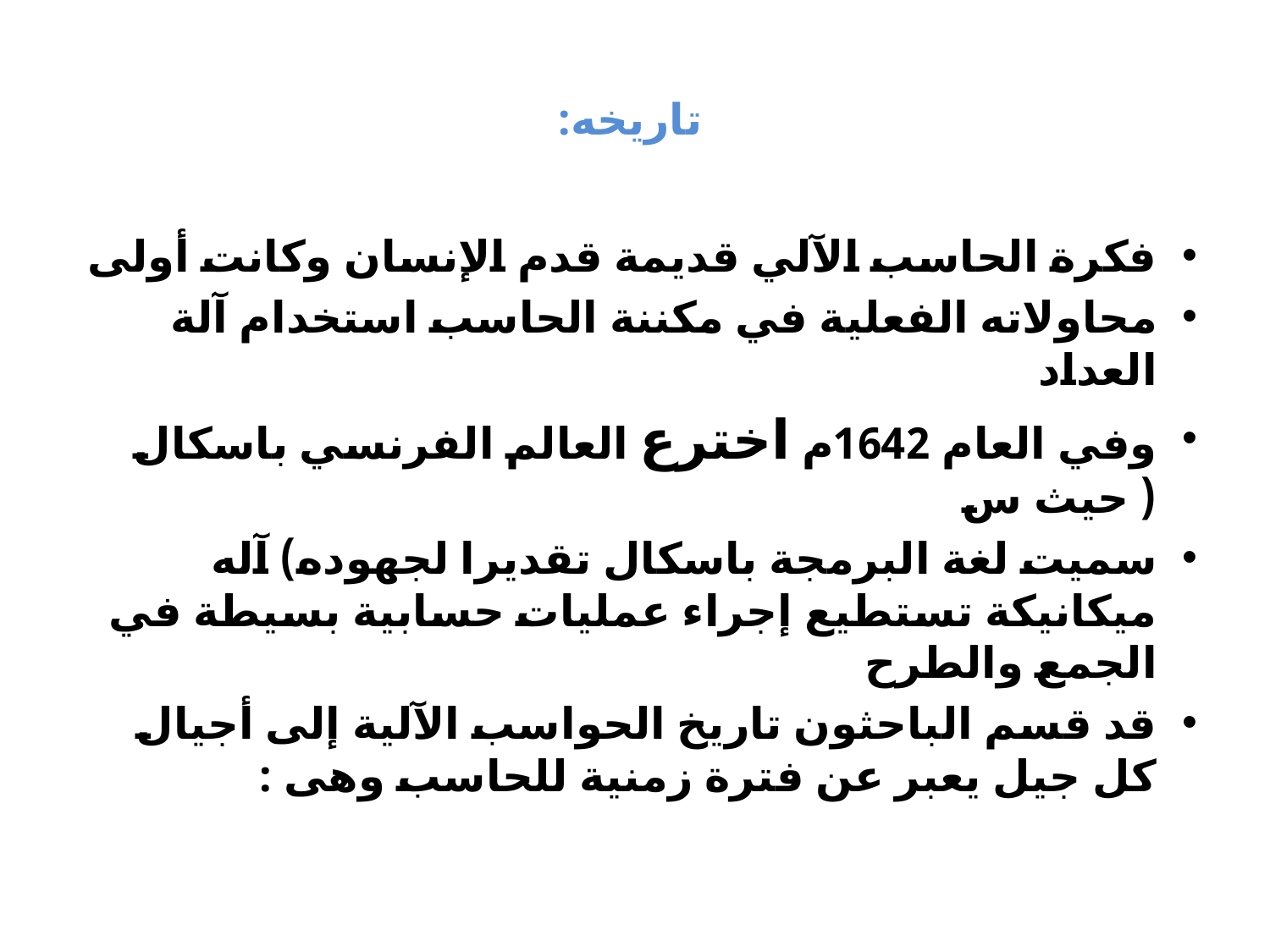

# تاريخه:
فكرة الحاسب الآلي قديمة قدم الإنسان وكانت أولى
محاولاته الفعلية في مكننة الحاسب استخدام آلة العداد
وفي العام 1642م اخترع العالم الفرنسي باسكال ( حيث س
سميت لغة البرمجة باسكال تقديرا لجهوده) آله ميكانيكة تستطيع إجراء عمليات حسابية بسيطة في الجمع والطرح
قد قسم الباحثون تاريخ الحواسب الآلية إلى أجيال كل جيل يعبر عن فترة زمنية للحاسب وهى :